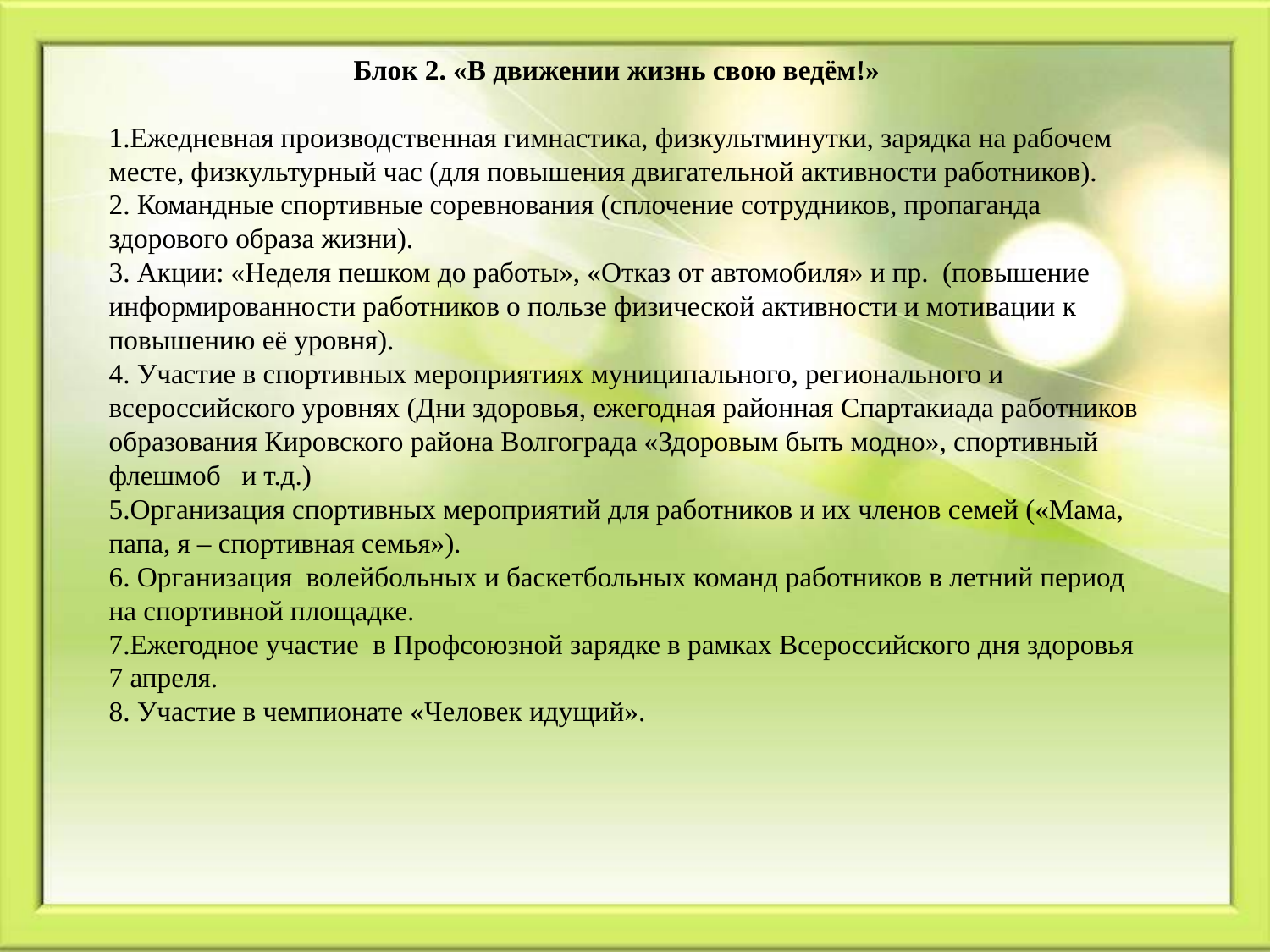

# Блок 2. «В движении жизнь свою ведём!» 1.Ежедневная производственная гимнастика, физкультминутки, зарядка на рабочем месте, физкультурный час (для повышения двигательной активности работников). 2. Командные спортивные соревнования (сплочение сотрудников, пропаганда здорового образа жизни). 3. Акции: «Неделя пешком до работы», «Отказ от автомобиля» и пр.  (повышение информированности работников о пользе физической активности и мотивации к повышению её уровня). 4. Участие в спортивных мероприятиях муниципального, регионального и всероссийского уровнях (Дни здоровья, ежегодная районная Спартакиада работников образования Кировского района Волгограда «Здоровым быть модно», спортивный  флешмоб   и т.д.) 5.Организация спортивных мероприятий для работников и их членов семей («Мама, папа, я – спортивная семья»). 6. Организация  волейбольных и баскетбольных команд работников в летний период на спортивной площадке. 7.Ежегодное участие  в Профсоюзной зарядке в рамках Всероссийского дня здоровья 7 апреля. 8. Участие в чемпионате «Человек идущий».